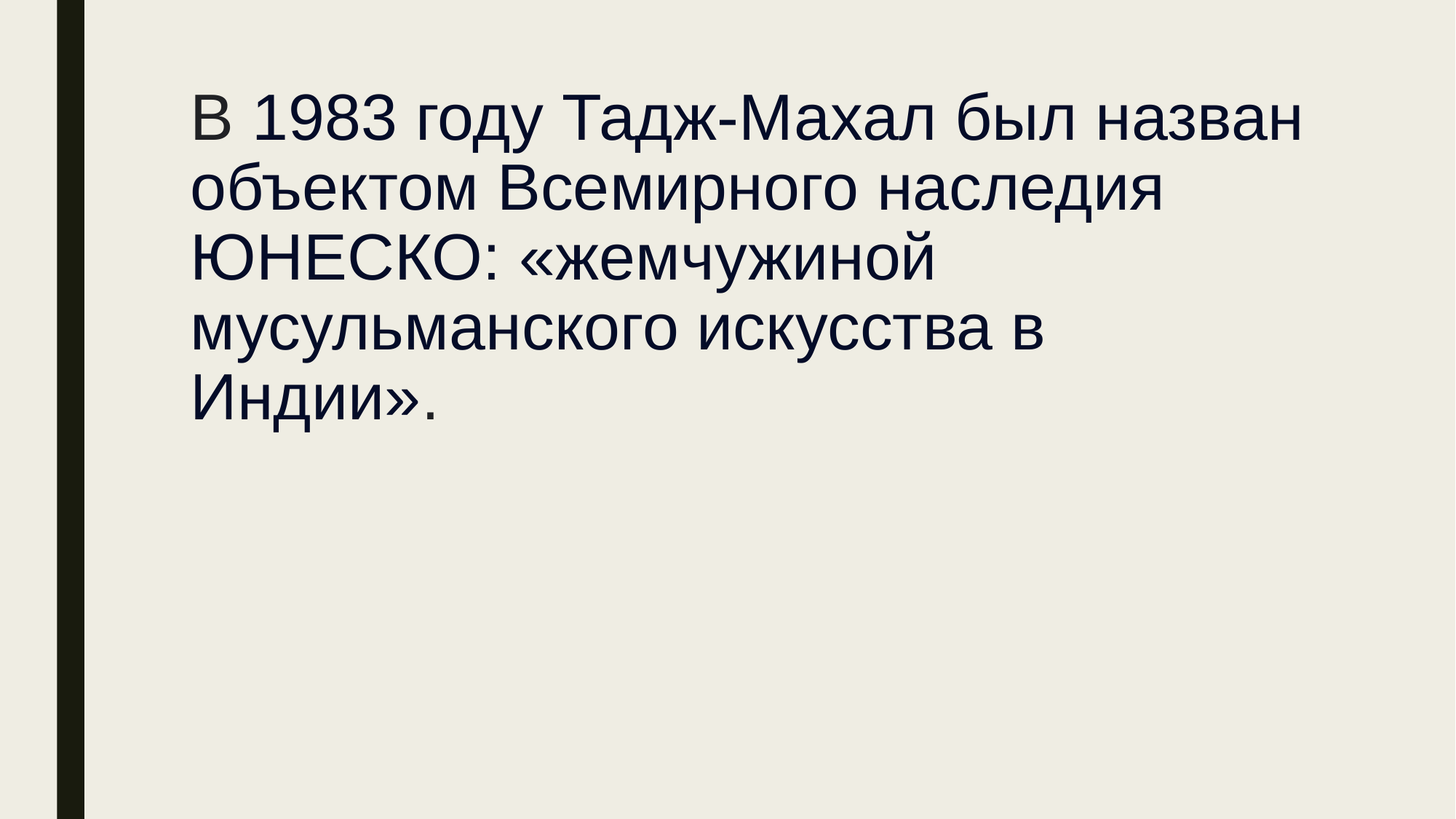

# В 1983 году Тадж-Махал был назван объектом Всемирного наследия ЮНЕСКО: «жемчужиной мусульманского искусства в Индии».